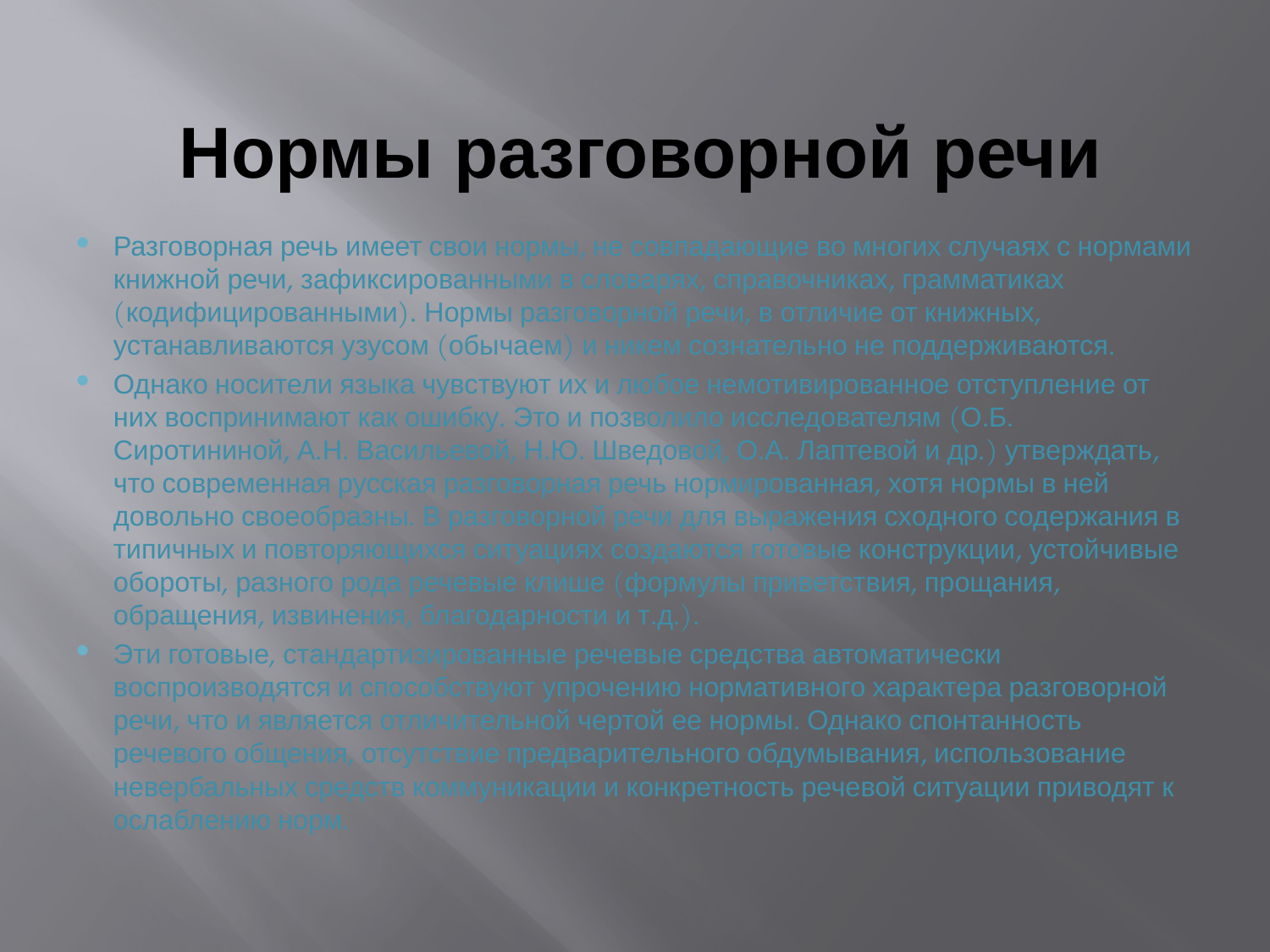

# Нормы разговорной речи
Разговорная речь имеет свои нормы, не совпадающие во многих случаях с нормами книжной речи, зафиксированными в словарях, справочниках, грамматиках (кодифицированными). Нормы разговорной речи, в отличие от книжных, устанавливаются узусом (обычаем) и никем сознательно не поддерживаются.
Однако носители языка чувствуют их и любое немотивированное отступление от них воспринимают как ошибку. Это и позволило исследователям (О.Б. Сиротининой, А.Н. Васильевой, Н.Ю. Шведовой, О.А. Лаптевой и др.) утверждать, что современная русская разговорная речь нормированная, хотя нормы в ней довольно своеобразны. В разговорной речи для выражения сходного содержания в типичных и повторяющихся ситуациях создаются готовые конструкции, устойчивые обороты, разного рода речевые клише (формулы приветствия, прощания, обращения, извинения, благодарности и т.д.).
Эти готовые, стандартизированные речевые средства автоматически воспроизводятся и способствуют упрочению нормативного характера разговорной речи, что и является отличительной чертой ее нормы. Однако спонтанность речевого общения, отсутствие предварительного обдумывания, использование невербальных средств коммуникации и конкретность речевой ситуации приводят к ослаблению норм.